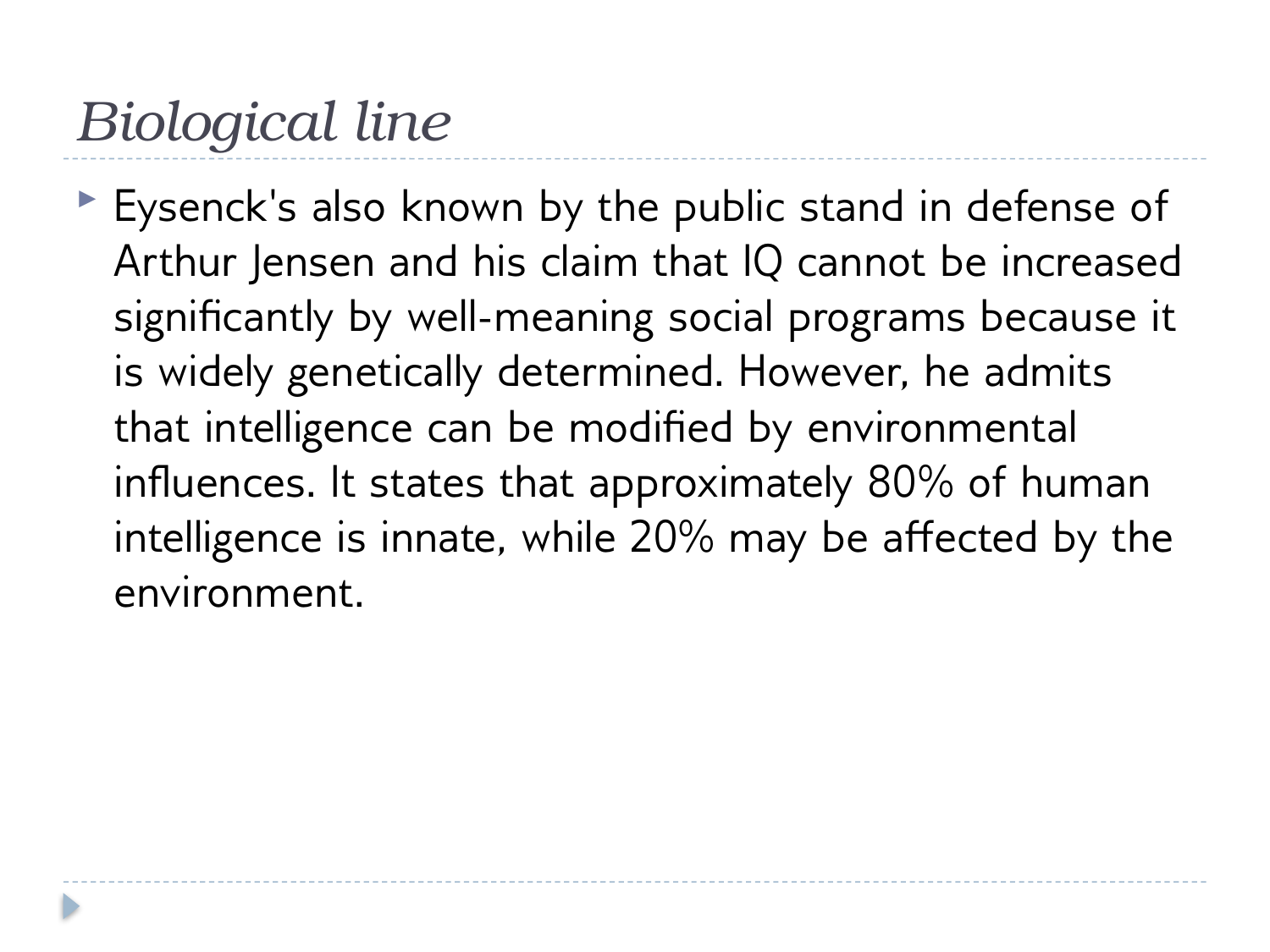

# Biological line
Eysenck's also known by the public stand in defense of Arthur Jensen and his claim that IQ cannot be increased significantly by well-meaning social programs because it is widely genetically determined. However, he admits that intelligence can be modified by environmental influences. It states that approximately 80% of human intelligence is innate, while 20% may be affected by the environment.